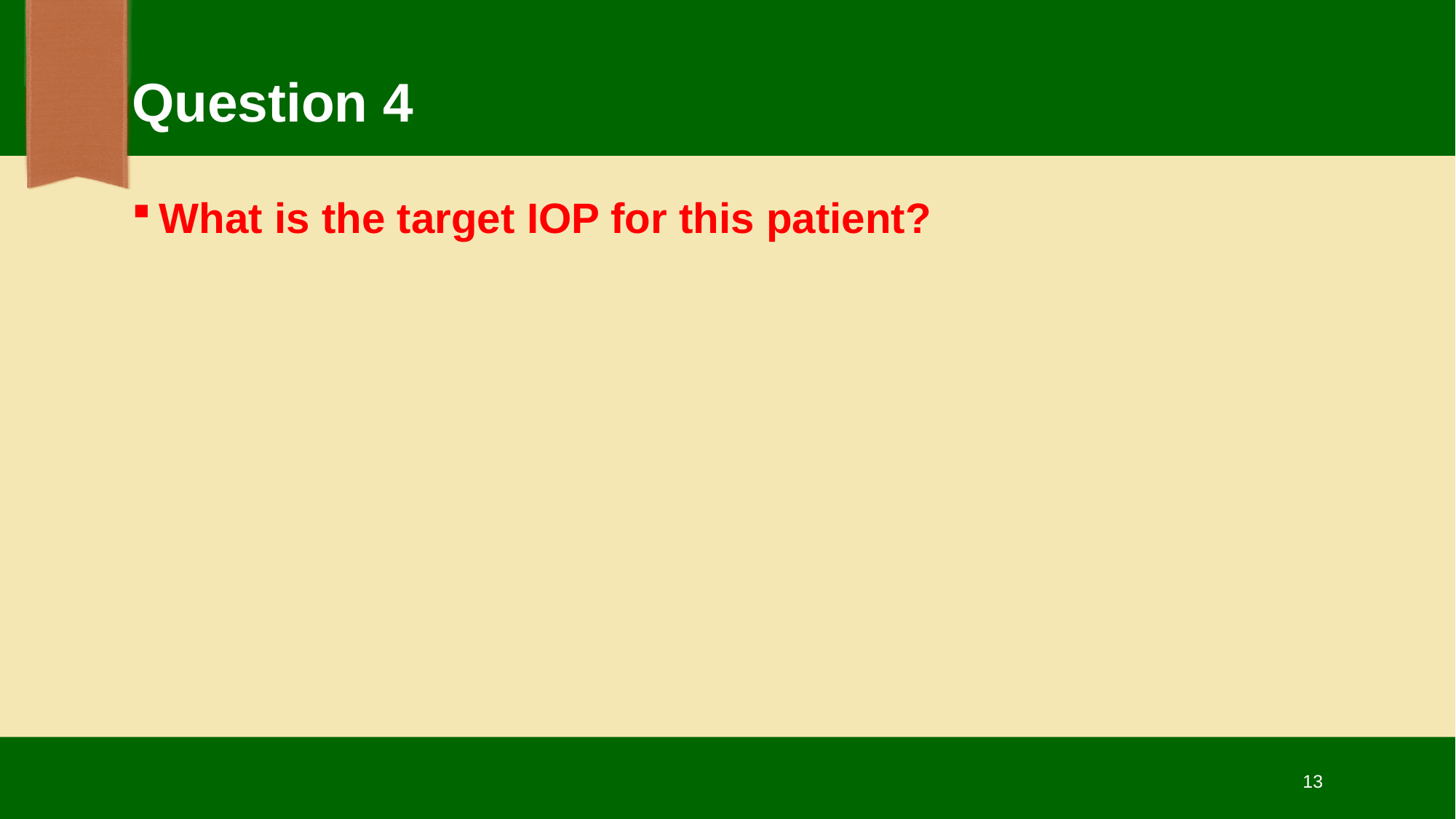

# Question 4
What is the target IOP for this patient?
13